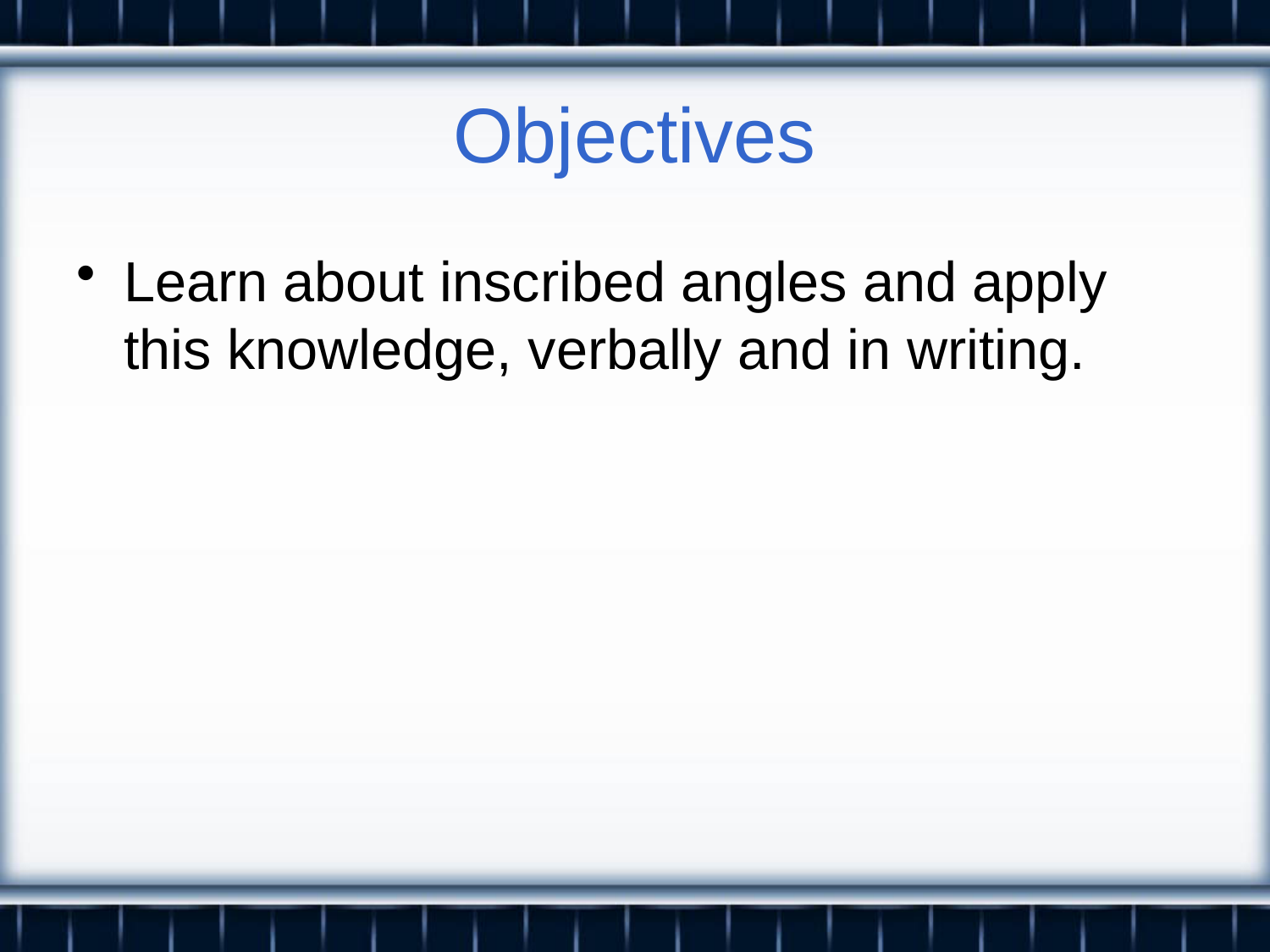

# Objectives
Learn about inscribed angles and apply this knowledge, verbally and in writing.